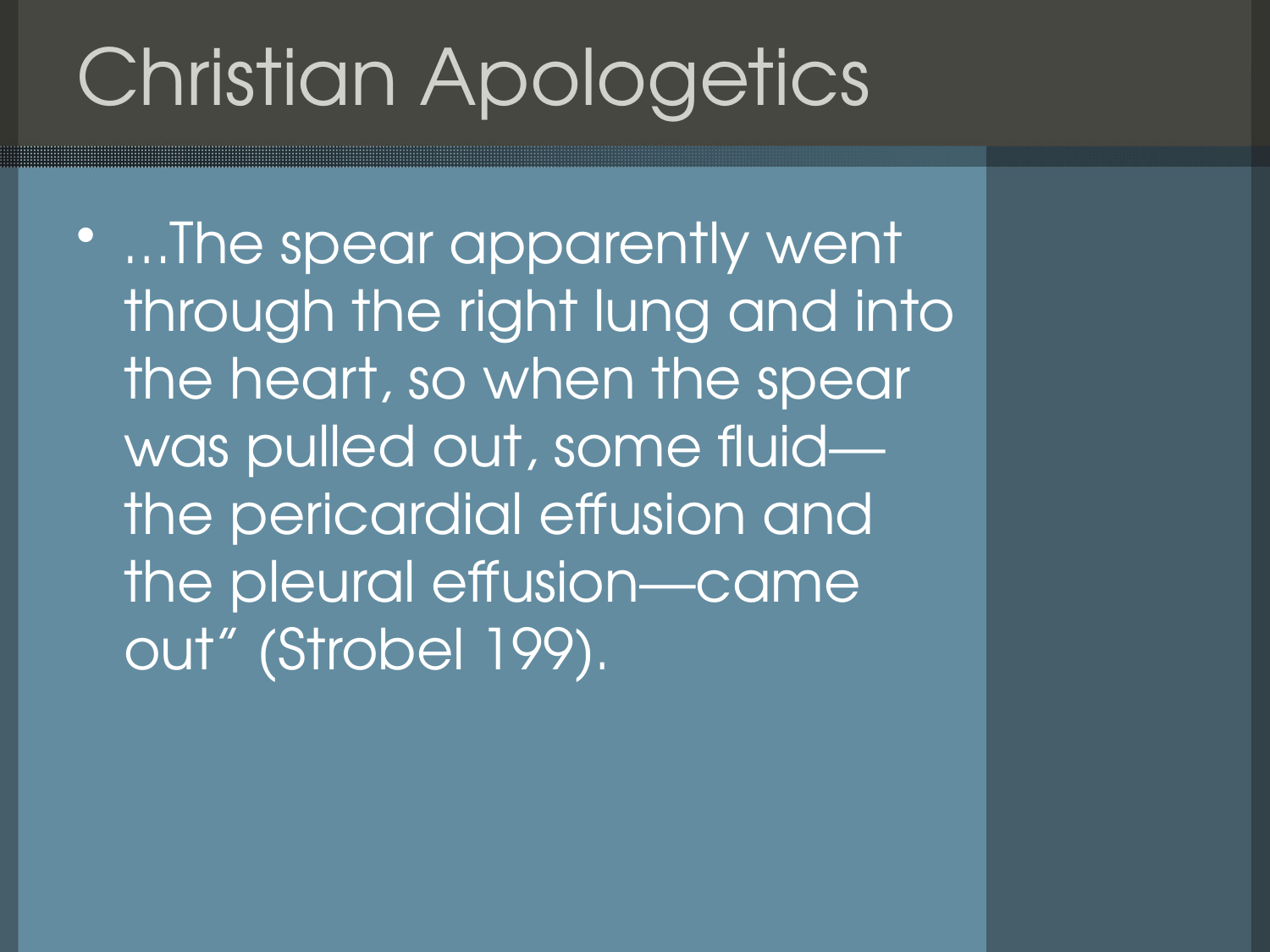

# Christian Apologetics
…The spear apparently went through the right lung and into the heart, so when the spear was pulled out, some fluid—the pericardial effusion and the pleural effusion—came out” (Strobel 199).